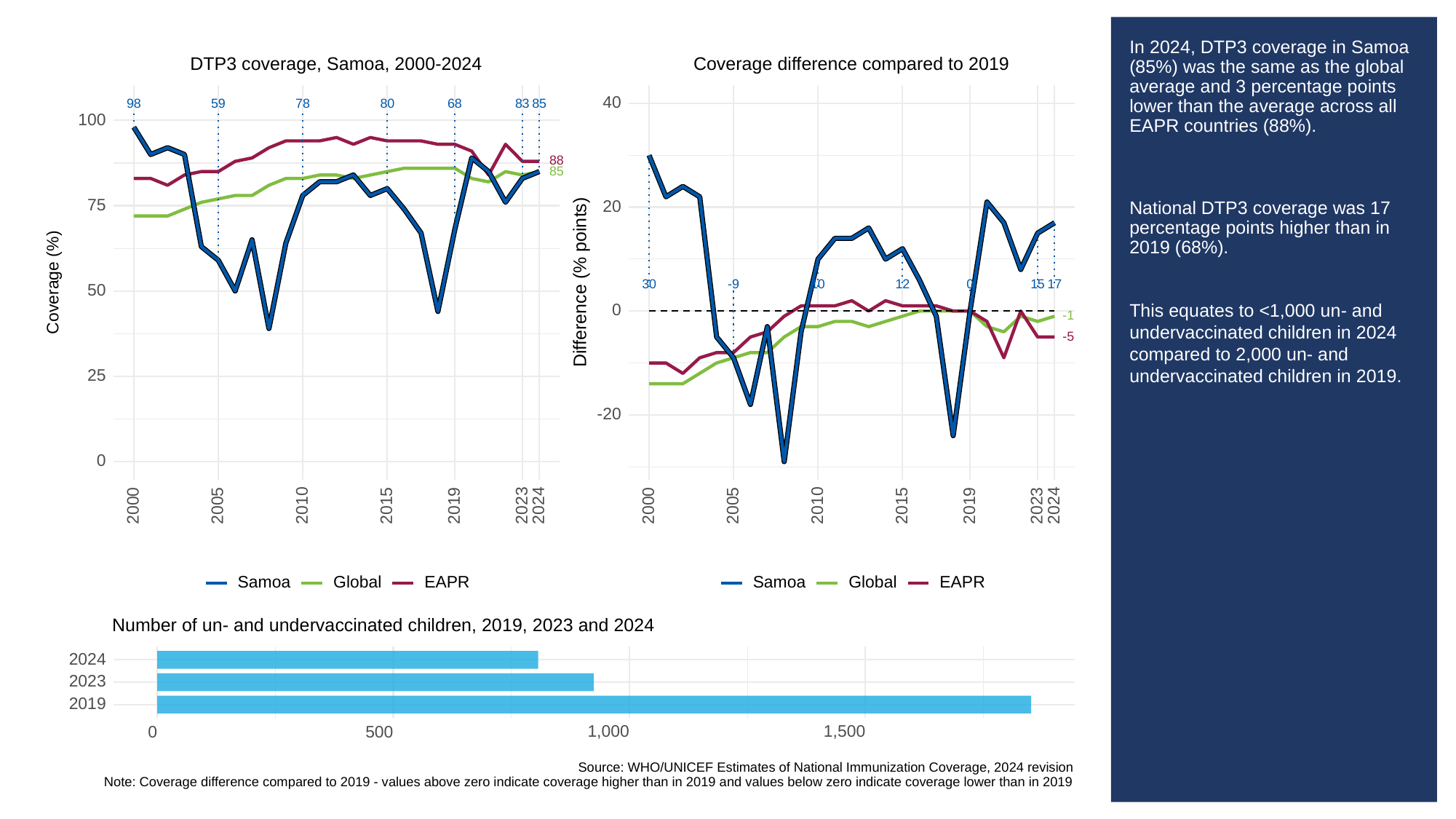

# In 2024, DTP3 coverage in Samoa (85%) was the same as the global average and 3 percentage points lower than the average across all EAPR countries (88%).

National DTP3 coverage was 17 percentage points higher than in 2019 (68%).

This equates to <1,000 un- and undervaccinated children in 2024 compared to 2,000 un- and undervaccinated children in 2019.

DTP3 coverage, Samoa, 2000-2024
Coverage difference compared to 2019

40
83
98
59
78
80
68
85

100

88

85

75
20

Difference (% points)
Coverage (%)
30
-9
10
0
15
12
17
50

0

-1
-5

25

-20

0

2023
2023
2000
2005
2010
2015
2019
2024
2000
2005
2010
2015
2019
2024
Samoa
Global
Samoa
Global
EAPR
EAPR

Number of un- and undervaccinated children, 2019, 2023 and 2024

2024

2023

2019

1,000
1,500
0
500
Source: WHO/UNICEF Estimates of National Immunization Coverage, 2024 revision
Note: Coverage difference compared to 2019 - values above zero indicate coverage higher than in 2019 and values below zero indicate coverage lower than in 2019